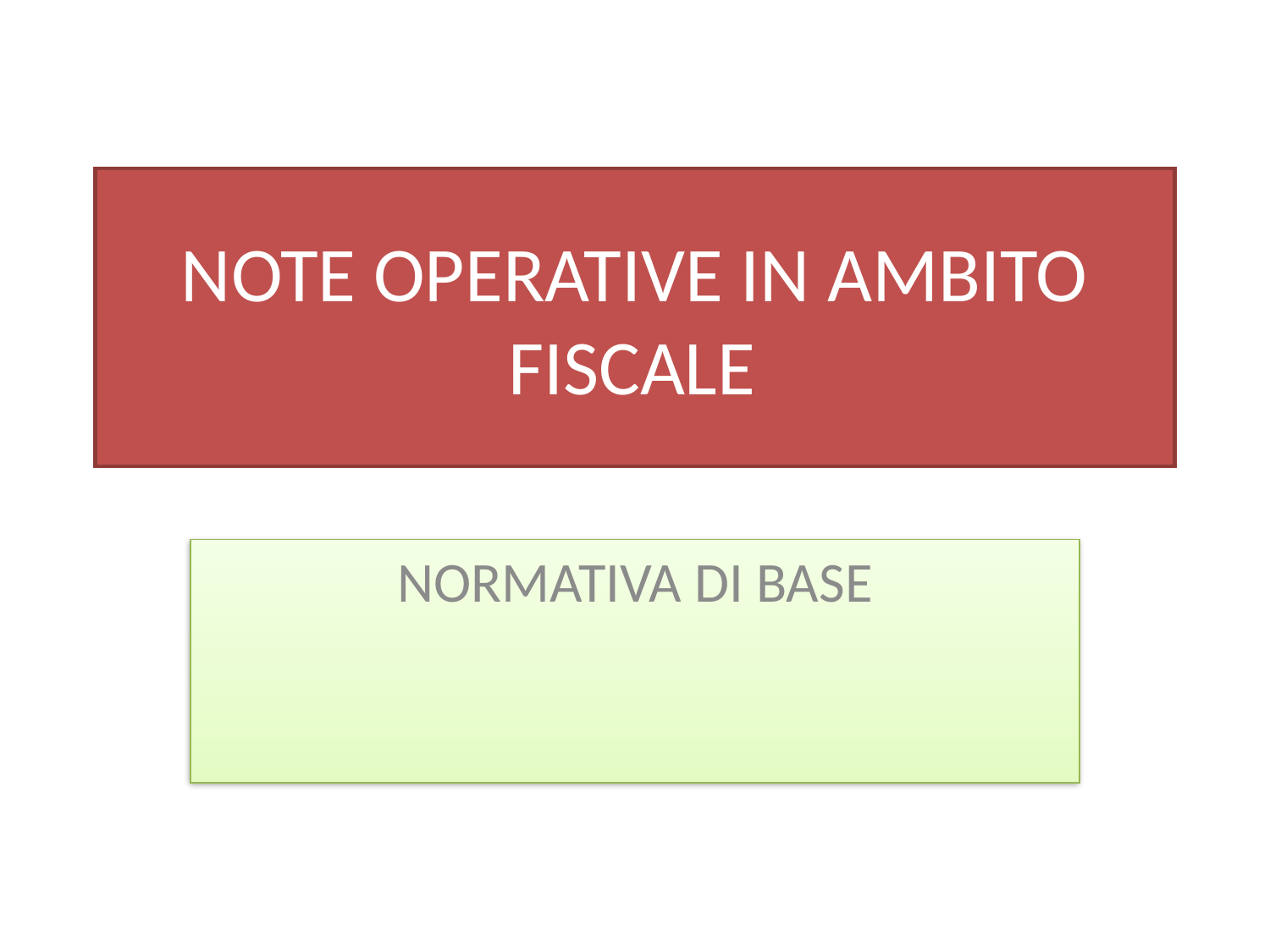

# NOTE OPERATIVE IN AMBITO FISCALE
NORMATIVA DI BASE